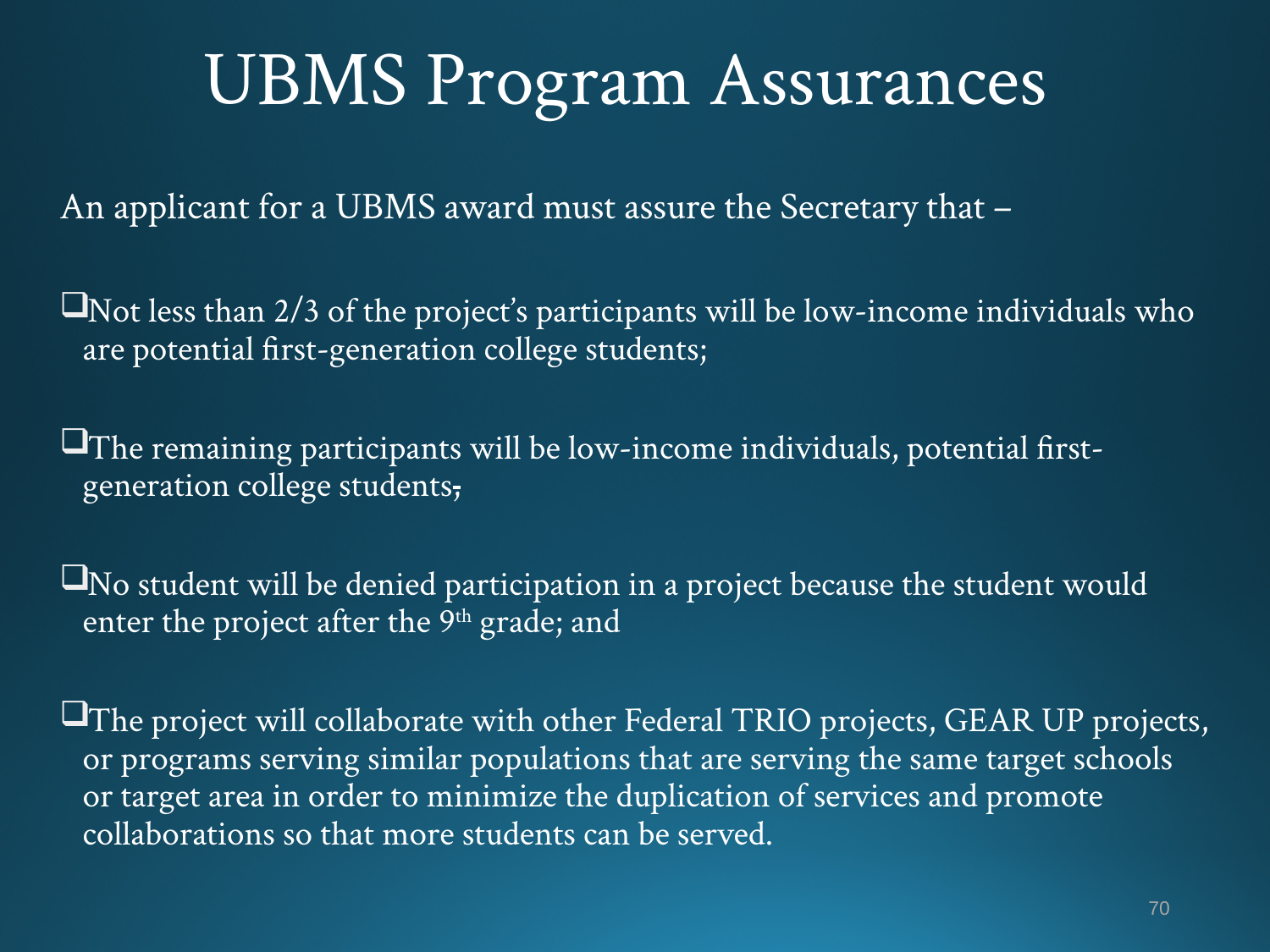

# UBMS Program Assurances
An applicant for a UBMS award must assure the Secretary that –

Not less than 2/3 of the project’s participants will be low-income individuals who are potential first-generation college students;

The remaining participants will be low-income individuals, potential first-generation college students,

No student will be denied participation in a project because the student would enter the project after the 9th grade; and

The project will collaborate with other Federal TRIO projects, GEAR UP projects, or programs serving similar populations that are serving the same target schools or target area in order to minimize the duplication of services and promote collaborations so that more students can be served.
70